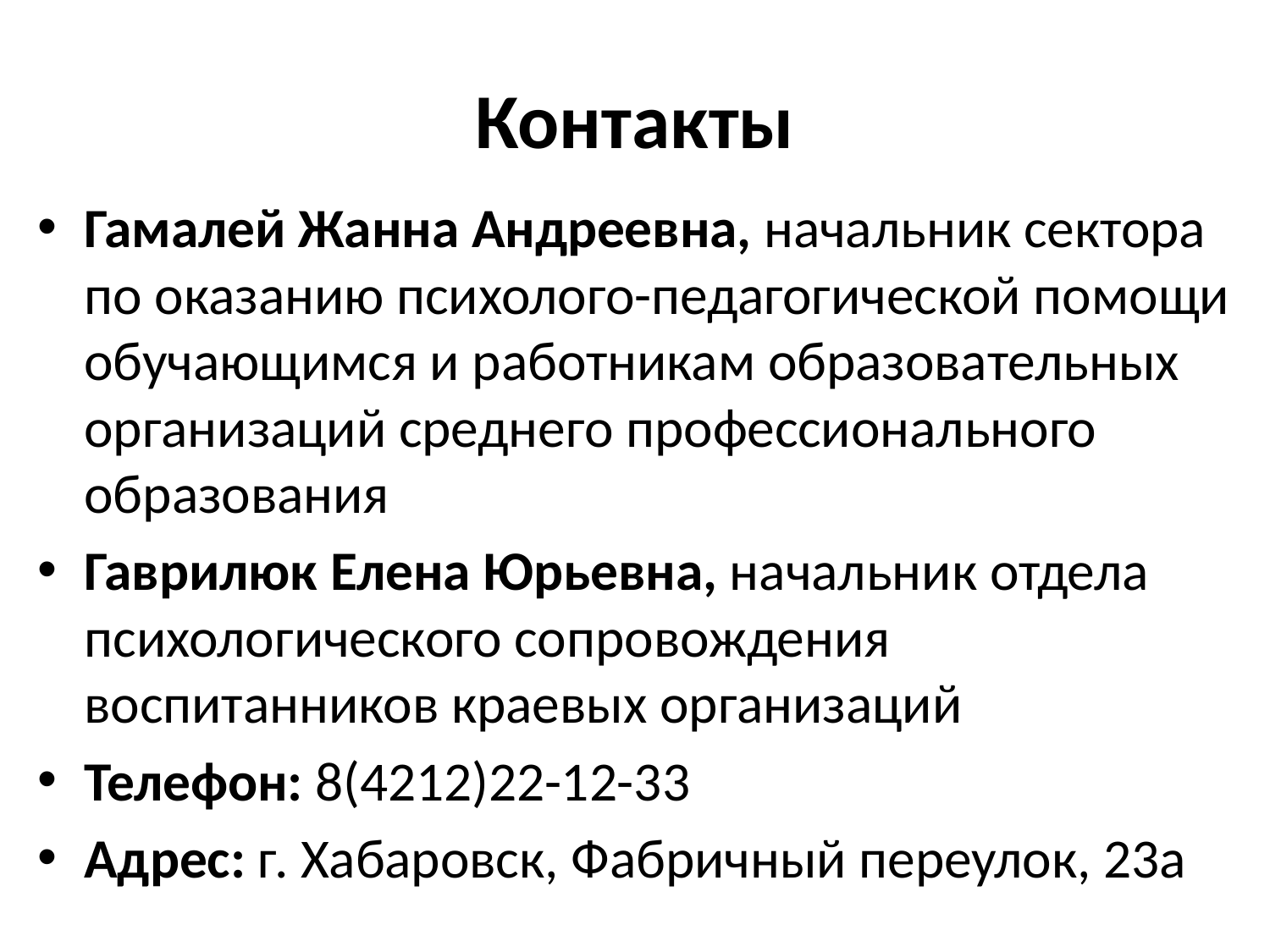

# Контакты
Гамалей Жанна Андреевна, начальник сектора по оказанию психолого-педагогической помощи обучающимся и работникам образовательных организаций среднего профессионального образования
Гаврилюк Елена Юрьевна, начальник отдела психологического сопровождения воспитанников краевых организаций
Телефон: 8(4212)22-12-33
Адрес: г. Хабаровск, Фабричный переулок, 23а